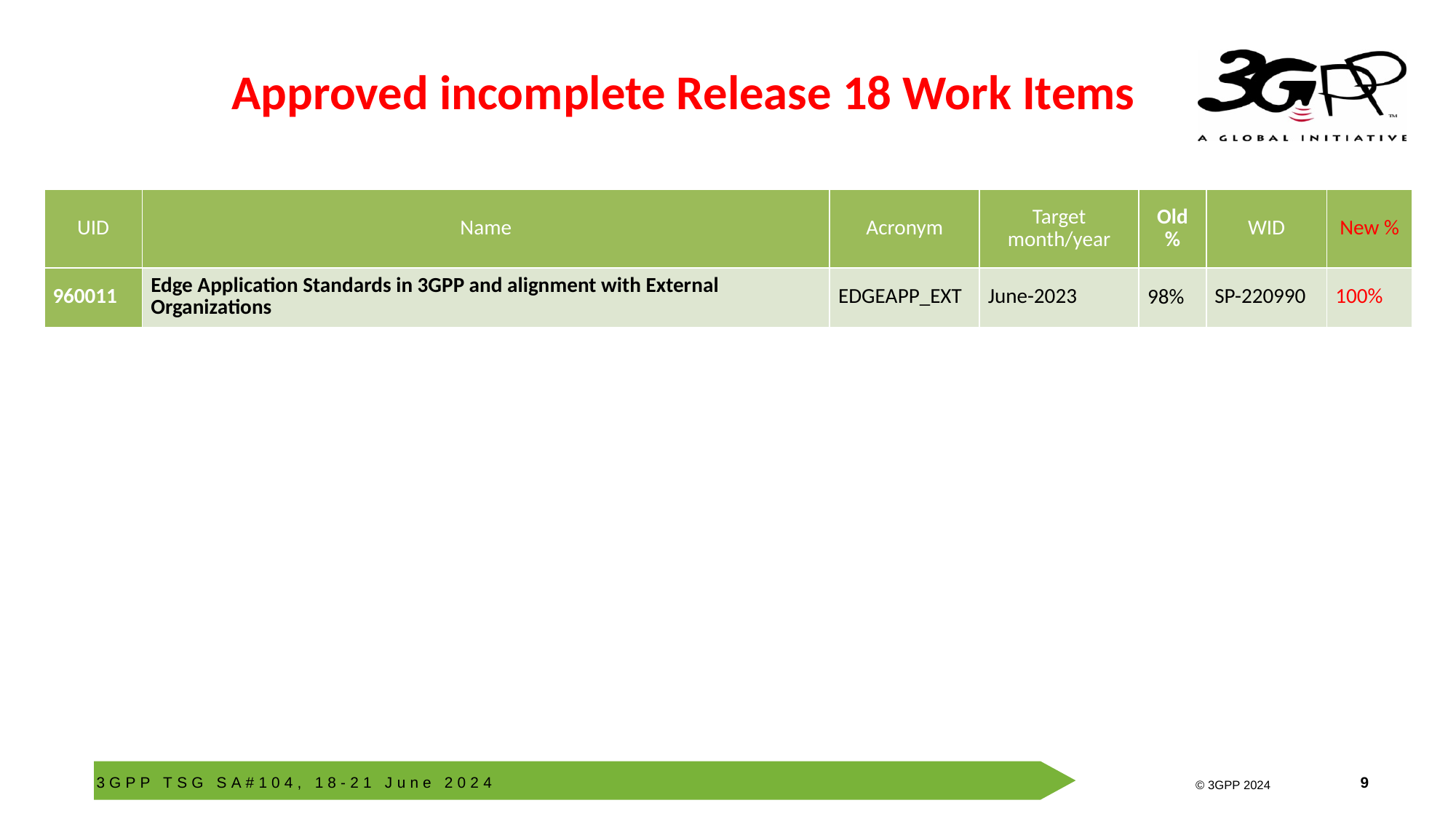

# Approved incomplete Release 18 Work Items
| UID | Name | Acronym | Target month/year | Old % | WID | New % |
| --- | --- | --- | --- | --- | --- | --- |
| 960011 | Edge Application Standards in 3GPP and alignment with External Organizations | EDGEAPP\_EXT | June-2023 | 98% | SP-220990 | 100% |